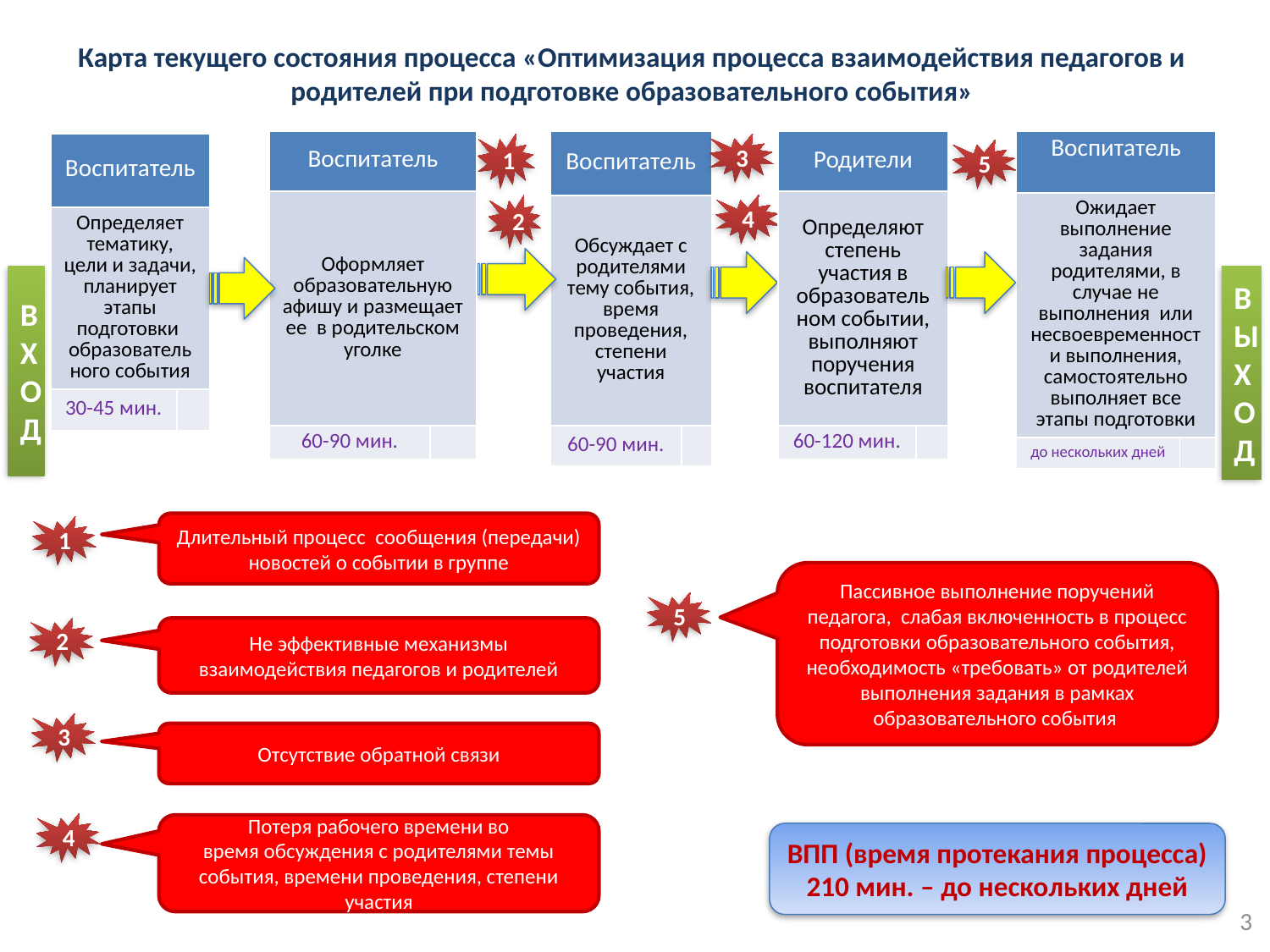

# Карта текущего состояния процесса «Оптимизация процесса взаимодействия педагогов и родителей при подготовке образовательного события»
| Воспитатель |  |
| --- | --- |
| Оформляет образовательную афишу и размещает ее в родительском уголке |  |
| 60-90 мин. |  |
| Воспитатель |  |
| --- | --- |
| Ожидает выполнение задания родителями, в случае не выполнения или несвоевременности выполнения, самостоятельно выполняет все этапы подготовки |  |
| до нескольких дней |  |
| Воспитатель |  |
| --- | --- |
| Обсуждает с родителями тему события, время проведения, степени участия |  |
| 60-90 мин. |  |
| Родители |  |
| --- | --- |
| Определяют степень участия в образовательном событии, выполняют поручения воспитателя |  |
| 60-120 мин. |  |
| Воспитатель |  |
| --- | --- |
| Определяет тематику, цели и задачи, планирует этапы подготовки образовательного события |  |
| 30-45 мин. |  |
1
3
5
2
4

ВХОД
ВЫХОД
Длительный процесс  сообщения (передачи) новостей о событии в группе
1
Пассивное выполнение поручений педагога,  слабая включенность в процесс подготовки образовательного события, необходимость «требовать» от родителей выполнения задания в рамках образовательного события
5
2
Не эффективные механизмы взаимодействия педагогов и родителей
3
Отсутствие обратной связи
4
Потеря рабочего времени во
время обсуждения с родителями темы события, времени проведения, степени участия
ВПП (время протекания процесса) 210 мин. – до нескольких дней
3